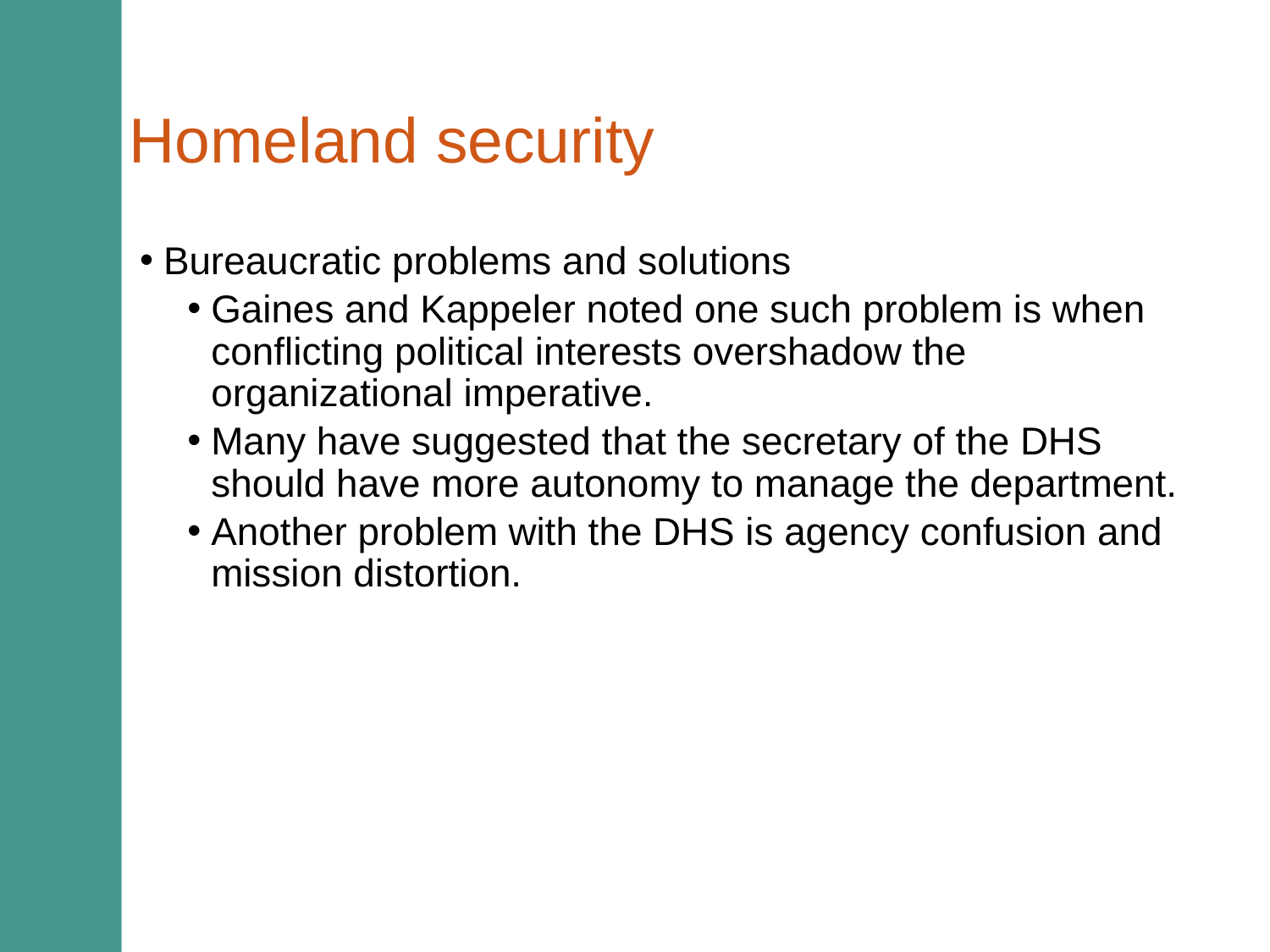

# Homeland security
Bureaucratic problems and solutions
Gaines and Kappeler noted one such problem is when conflicting political interests overshadow the organizational imperative.
Many have suggested that the secretary of the DHS should have more autonomy to manage the department.
Another problem with the DHS is agency confusion and mission distortion.